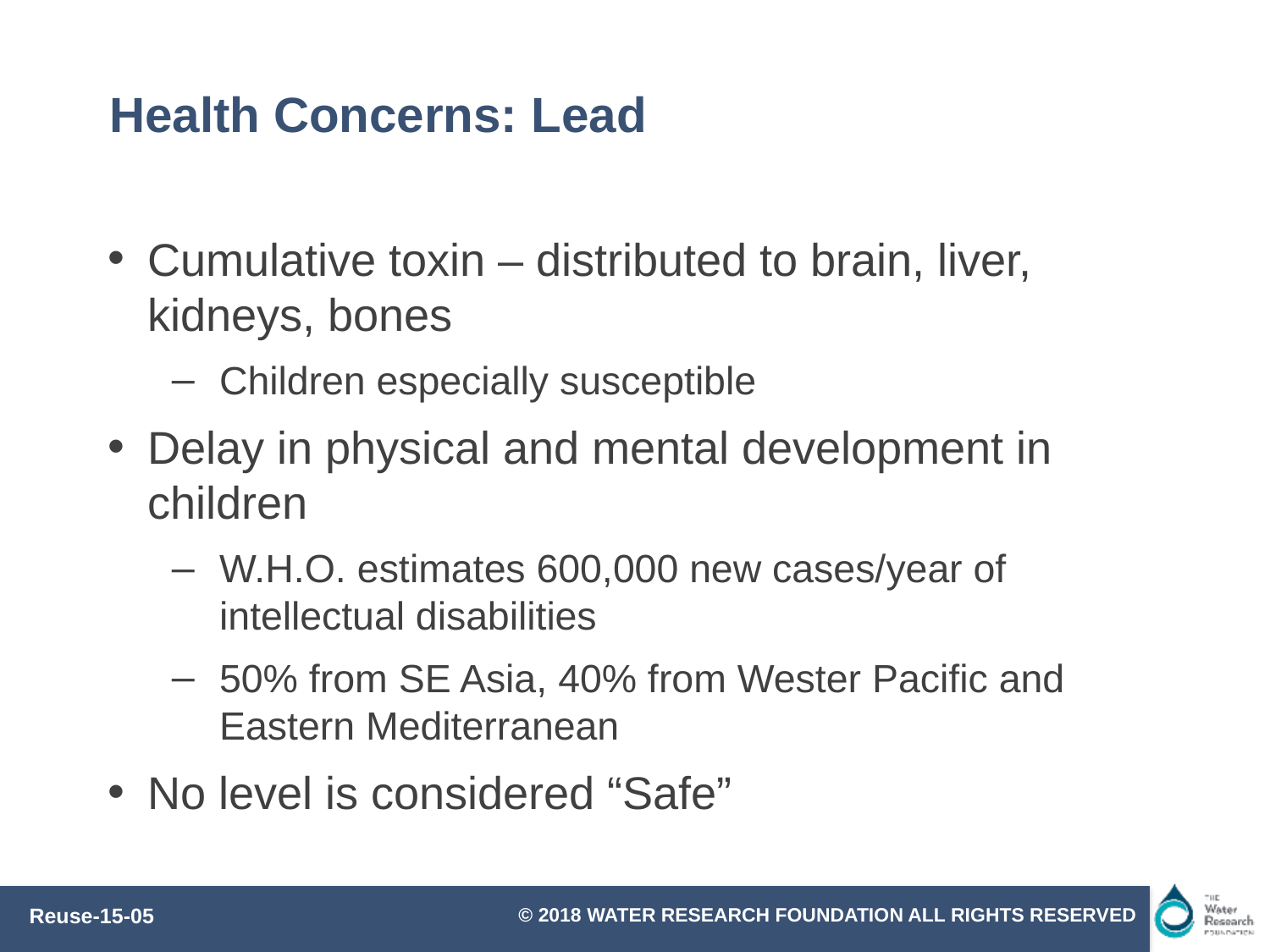

# Health Concerns: Lead
Cumulative toxin – distributed to brain, liver, kidneys, bones
Children especially susceptible
Delay in physical and mental development in children
W.H.O. estimates 600,000 new cases/year of intellectual disabilities
50% from SE Asia, 40% from Wester Pacific and Eastern Mediterranean
No level is considered “Safe”